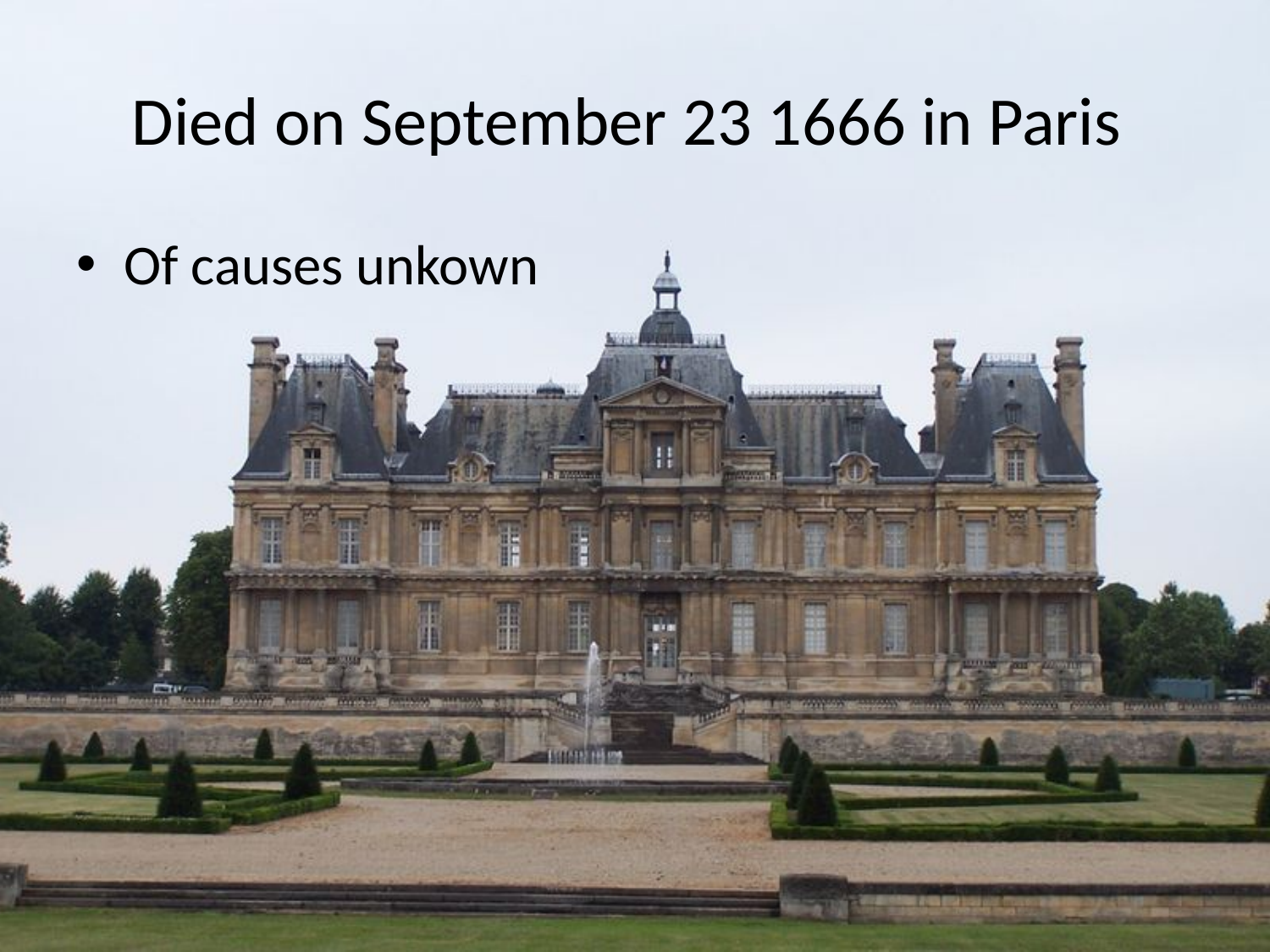

# Died on September 23 1666 in Paris
Of causes unkown